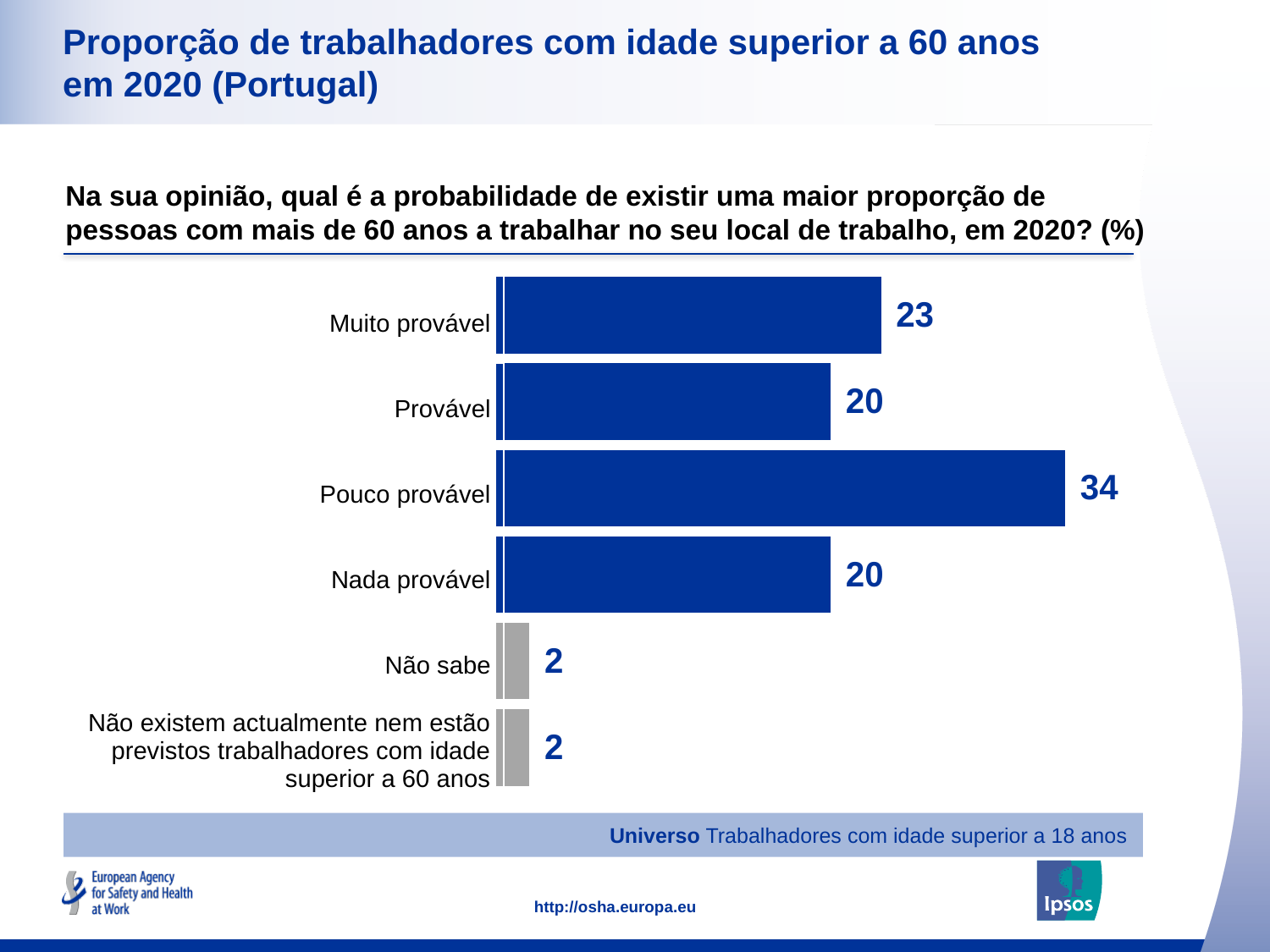

### Chart: Ipsos Ribbon Rules

| Category |  |
|---|---|
# Proporção de trabalhadores com idade superior a 60 anos em 2020 (Portugal)

### Chart

| Category | Percent |
|---|---|
| Não existem actualmente nem estão previstos trabalhadores com idade superior a 60 anos | 2.0 |
| Não sabe | 2.0 |
| Nada provável | 20.0 |
| Pouco provável | 34.0 |
| Provável | 20.0 |
| Muito provável | 23.0 |
Na sua opinião, qual é a probabilidade de existir uma maior proporção de pessoas com mais de 60 anos a trabalhar no seu local de trabalho, em 2020? (%)
| Muito provável |
| --- |
| Provável |
| Pouco provável |
| Nada provável |
| Não sabe |
| Não existem actualmente nem estão previstos trabalhadores com idade superior a 60 anos |
Universo Trabalhadores com idade superior a 18 anos